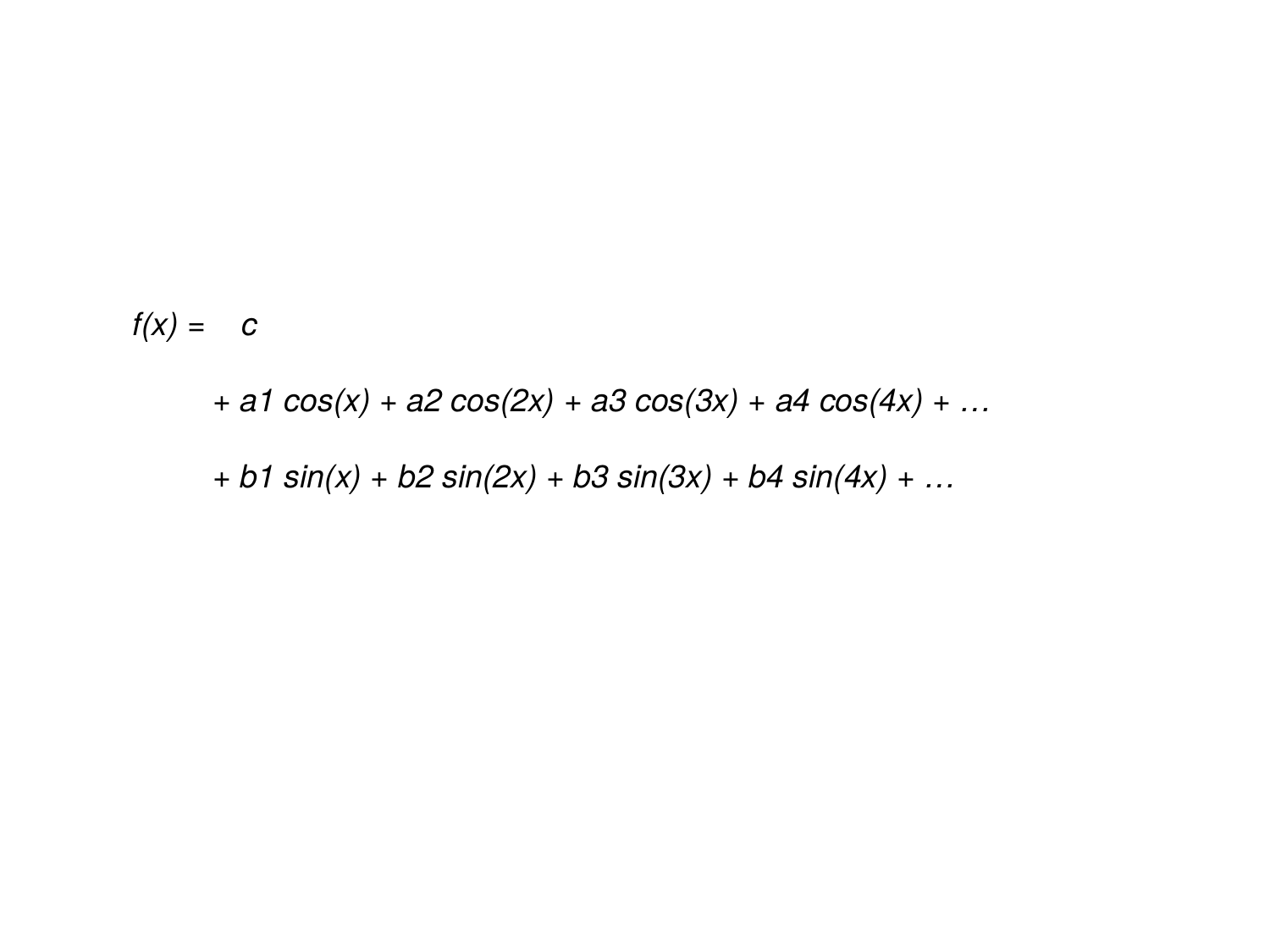

f(x) =    c

         + a1 cos(x) + a2 cos(2x) + a3 cos(3x) + a4 cos(4x) + …

         + b1 sin(x) + b2 sin(2x) + b3 sin(3x) + b4 sin(4x) + …